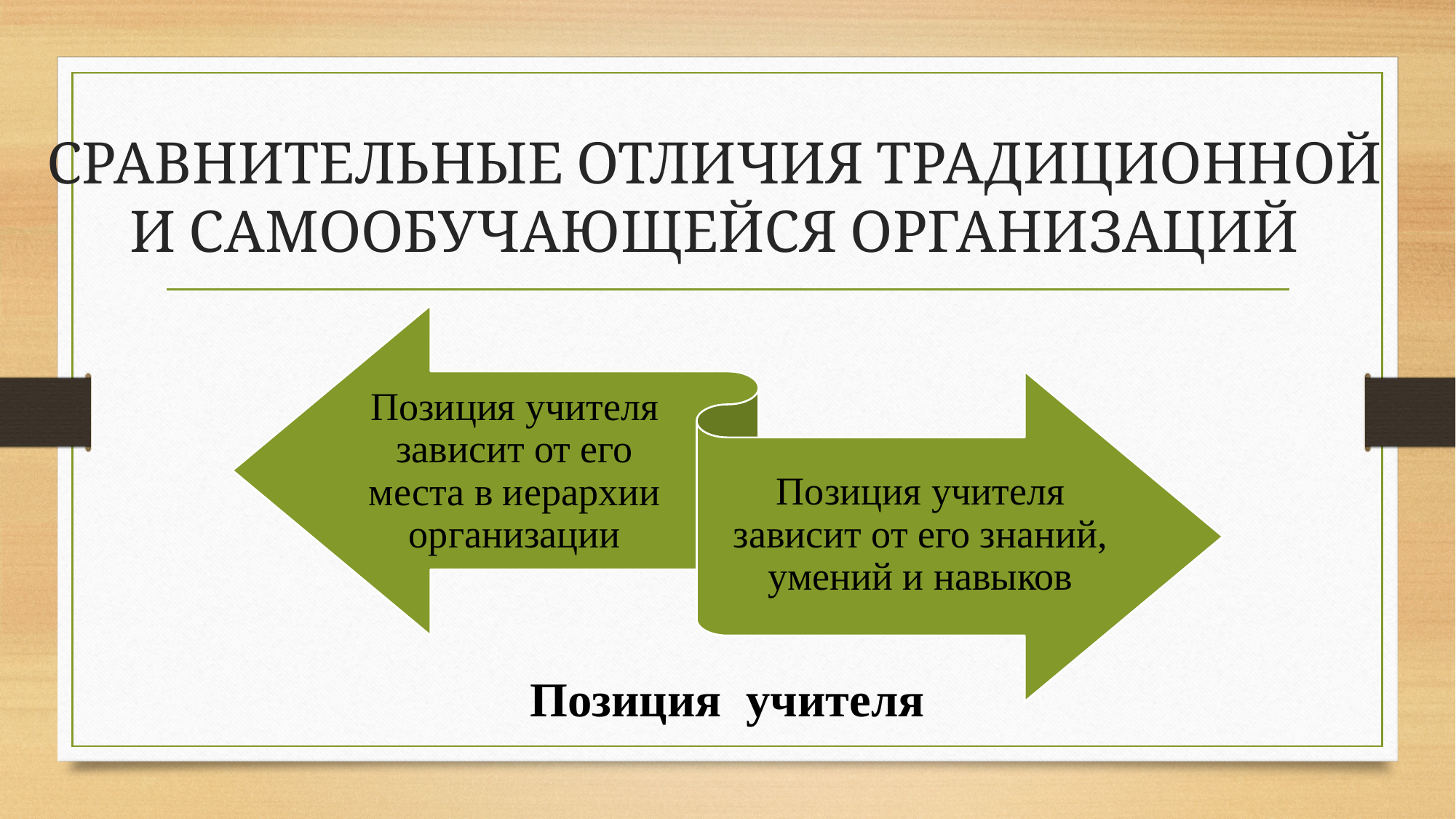

# СРАВНИТЕЛЬНЫЕ ОТЛИЧИЯ ТРАДИЦИОННОЙ И САМООБУЧАЮЩЕЙСЯ ОРГАНИЗАЦИЙ
Позиция учителя зависит от его места в иерархии организации
Позиция учителя зависит от его знаний, умений и навыков
Позиция  учителя